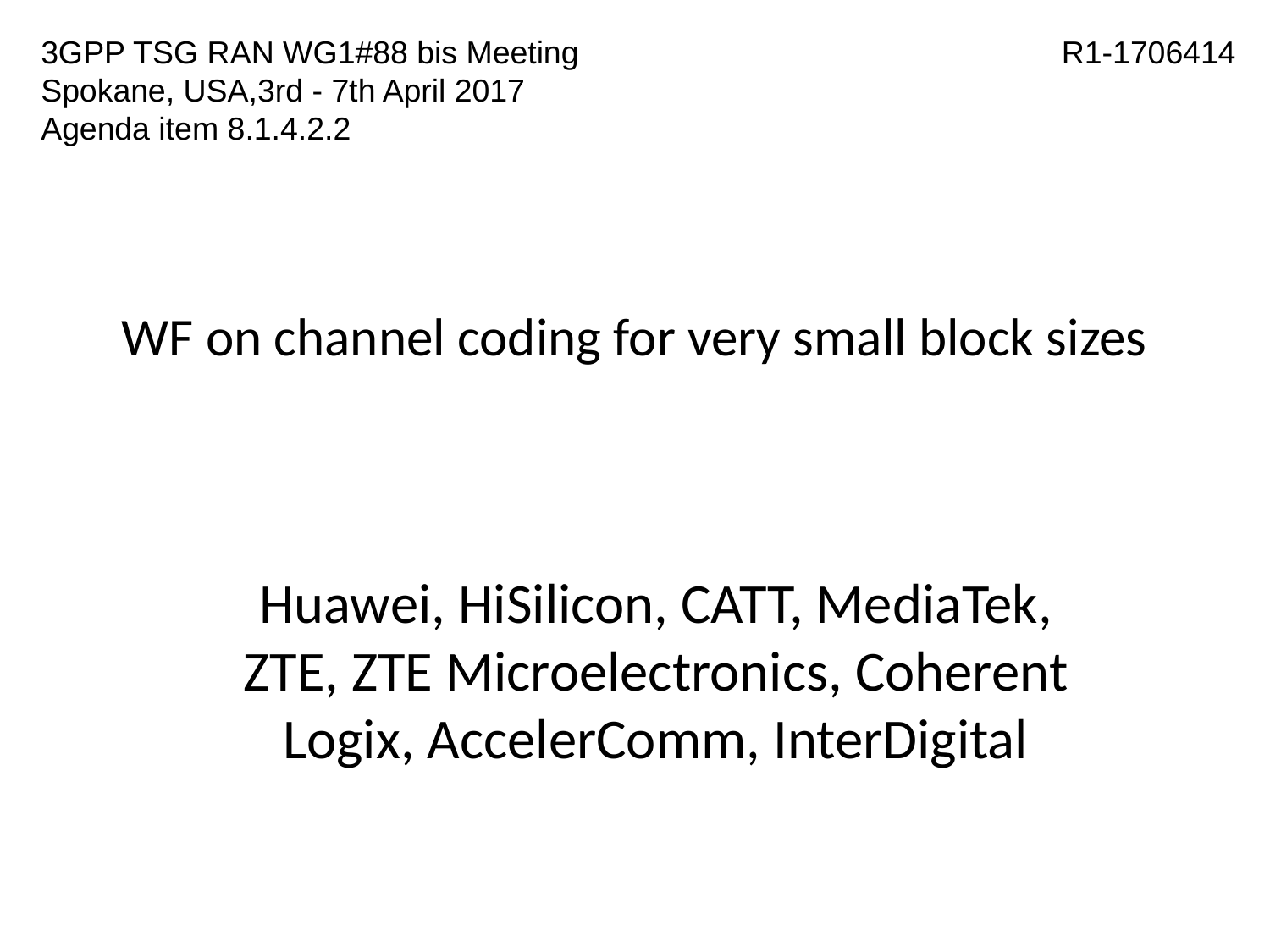

3GPP TSG RAN WG1#88 bis Meeting
Spokane, USA,3rd - 7th April 2017
Agenda item 8.1.4.2.2
R1-1706414
WF on channel coding for very small block sizes
Huawei, HiSilicon, CATT, MediaTek, ZTE, ZTE Microelectronics, Coherent Logix, AccelerComm, InterDigital